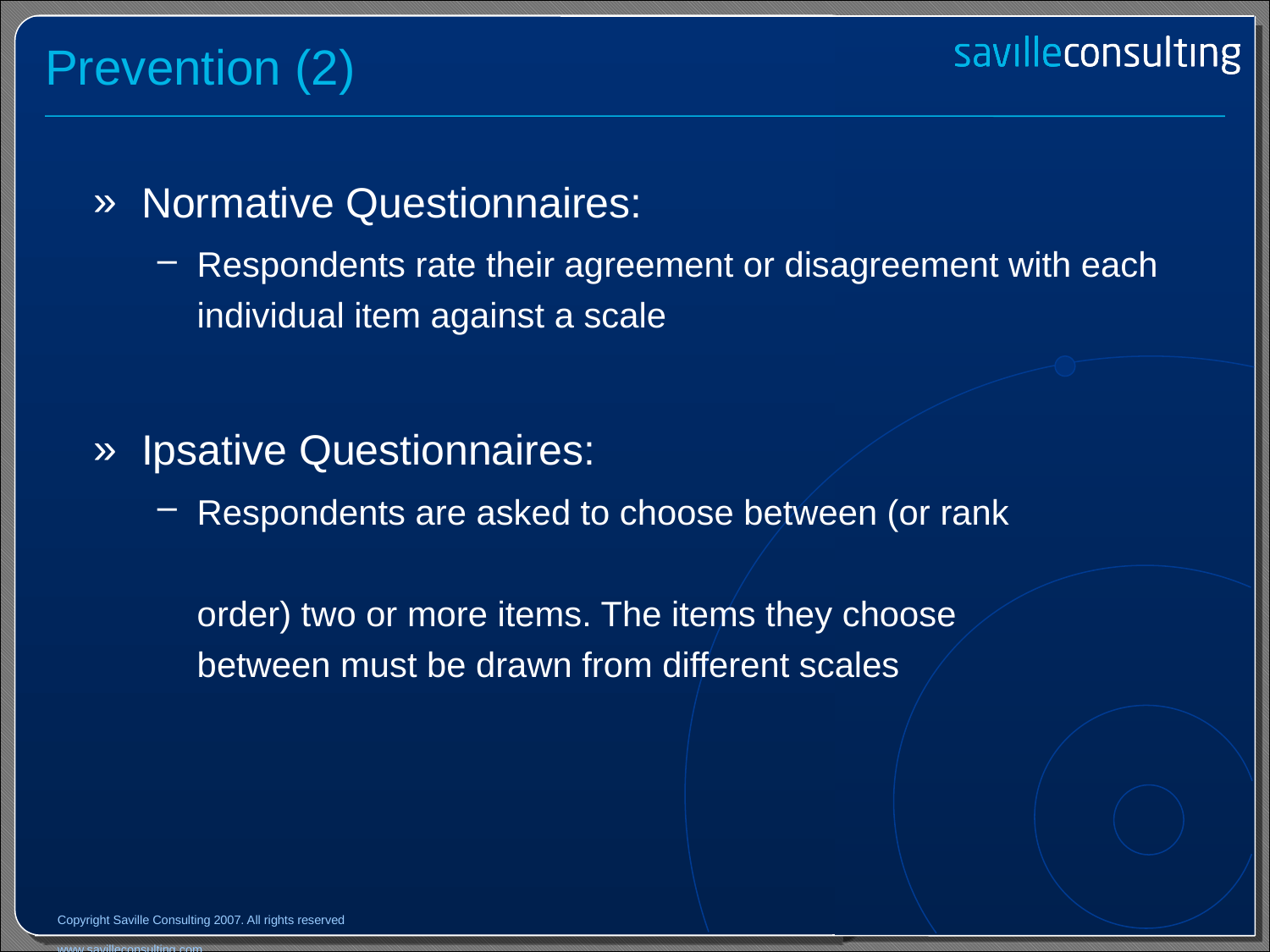

# Prevention (2)

Normative Questionnaires:
Respondents rate their agreement or disagreement with each individual item against a scale

Ipsative Questionnaires:
Respondents are asked to choose between (or rank
order) two or more items. The items they choose
between must be drawn from different scales